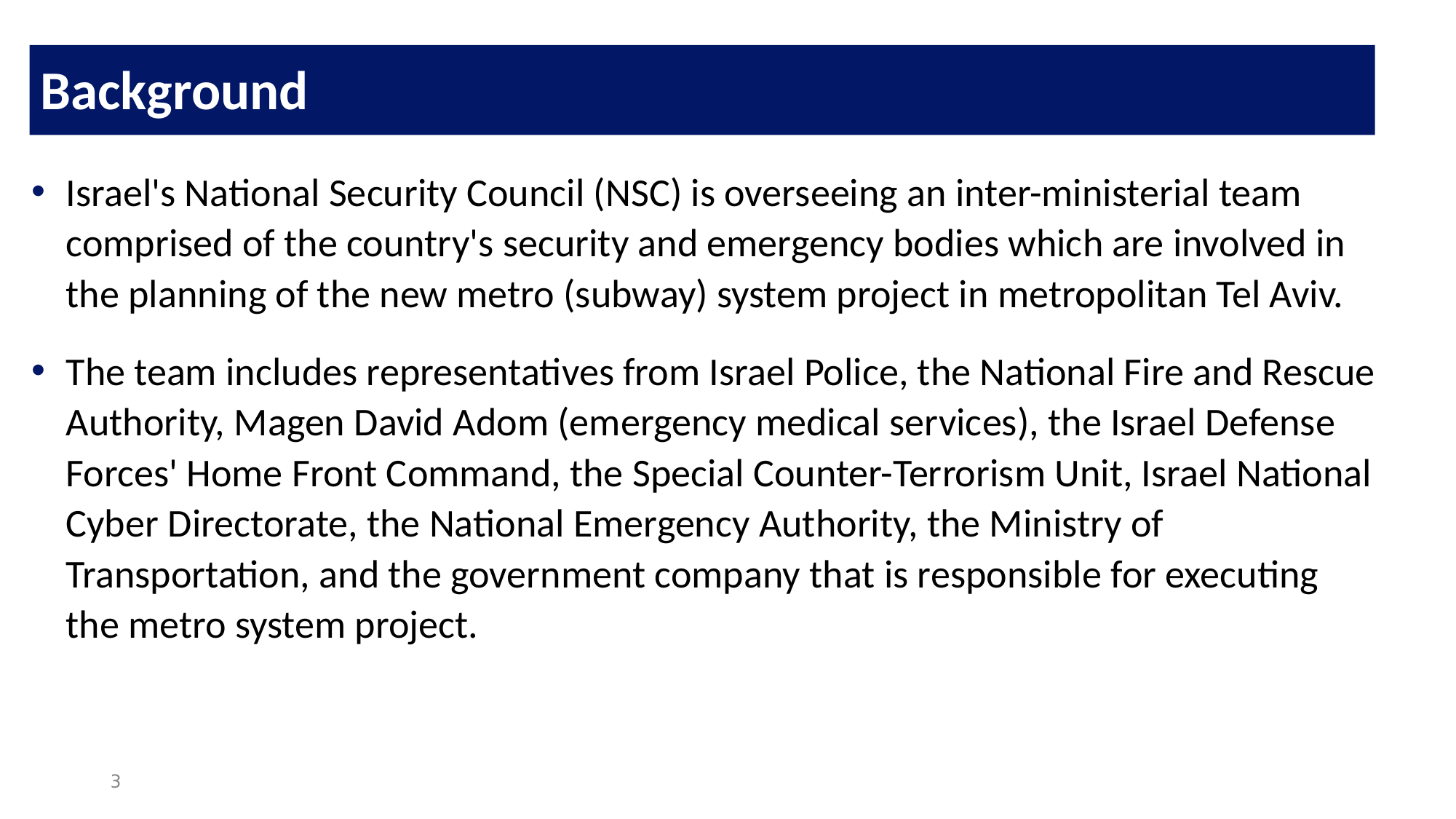

Background
Israel's National Security Council (NSC) is overseeing an inter-ministerial team comprised of the country's security and emergency bodies which are involved in the planning of the new metro (subway) system project in metropolitan Tel Aviv.
The team includes representatives from Israel Police, the National Fire and Rescue Authority, Magen David Adom (emergency medical services), the Israel Defense Forces' Home Front Command, the Special Counter-Terrorism Unit, Israel National Cyber Directorate, the National Emergency Authority, the Ministry of Transportation, and the government company that is responsible for executing the metro system project.
3